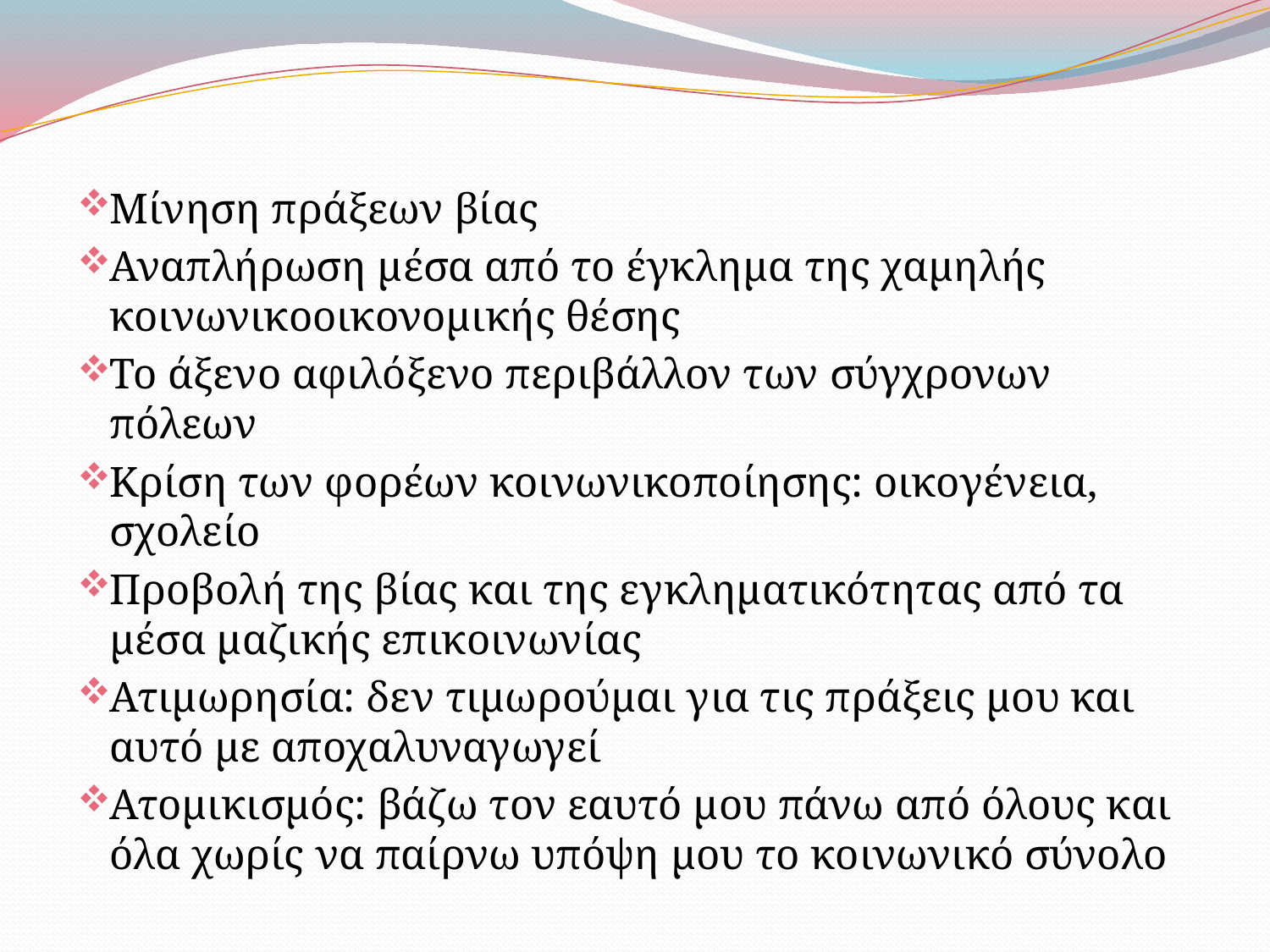

Μίνηση πράξεων βίας
Αναπλήρωση μέσα από το έγκλημα της χαμηλής κοινωνικοοικονομικής θέσης
Το άξενο αφιλόξενο περιβάλλον των σύγχρονων πόλεων
Κρίση των φορέων κοινωνικοποίησης: οικογένεια, σχολείο
Προβολή της βίας και της εγκληματικότητας από τα μέσα μαζικής επικοινωνίας
Ατιμωρησία: δεν τιμωρούμαι για τις πράξεις μου και αυτό με αποχαλυναγωγεί
Ατομικισμός: βάζω τον εαυτό μου πάνω από όλους και όλα χωρίς να παίρνω υπόψη μου το κοινωνικό σύνολο